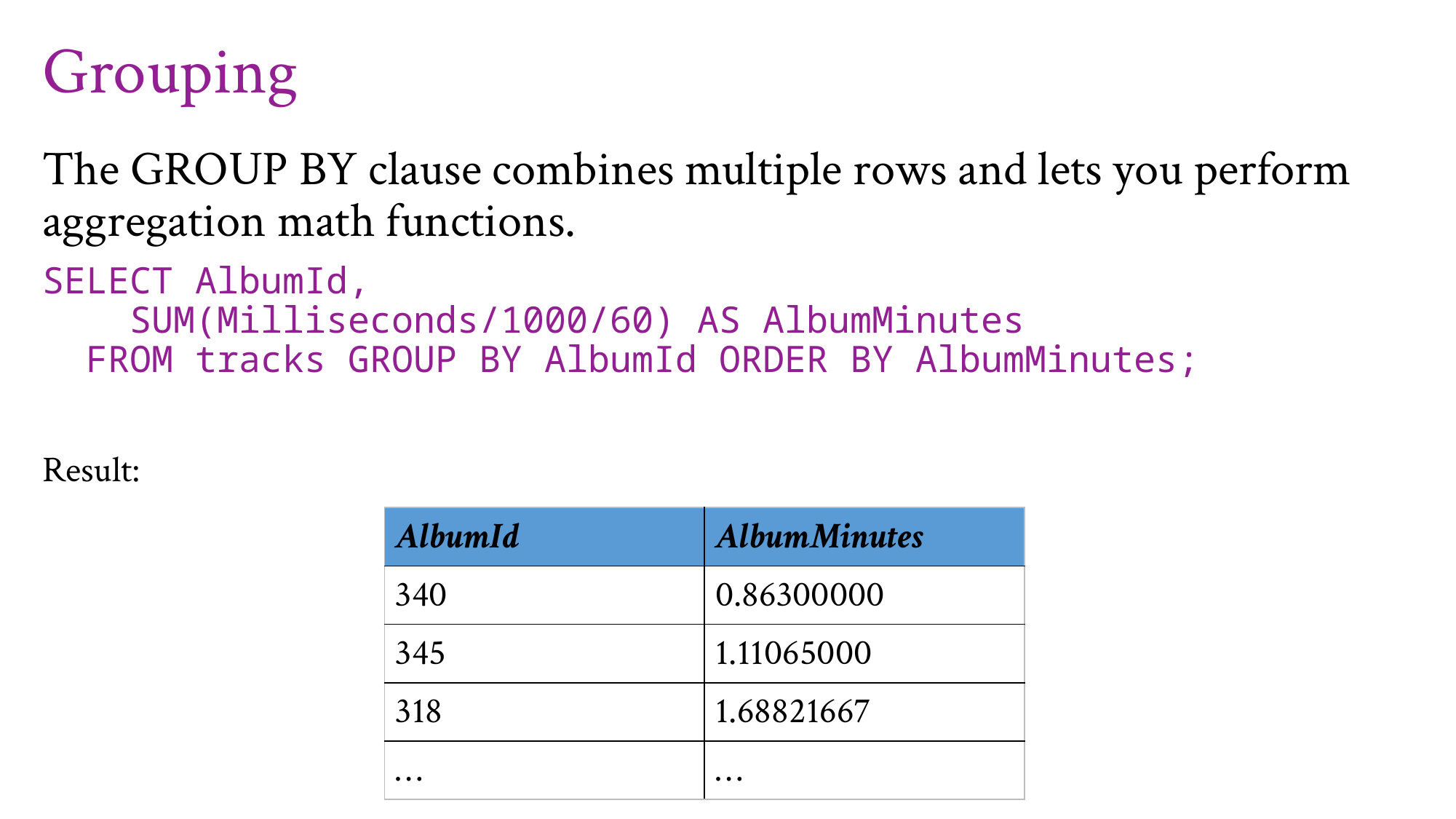

# Grouping
The GROUP BY clause combines multiple rows and lets you perform aggregation math functions.
SELECT AlbumId,
    SUM(Milliseconds/1000/60) AS AlbumMinutes
  FROM tracks GROUP BY AlbumId ORDER BY AlbumMinutes;

Result:
| AlbumId | AlbumMinutes |
| --- | --- |
| 340 | 0.86300000 |
| 345 | 1.11065000 |
| 318 | 1.68821667 |
| … | … |